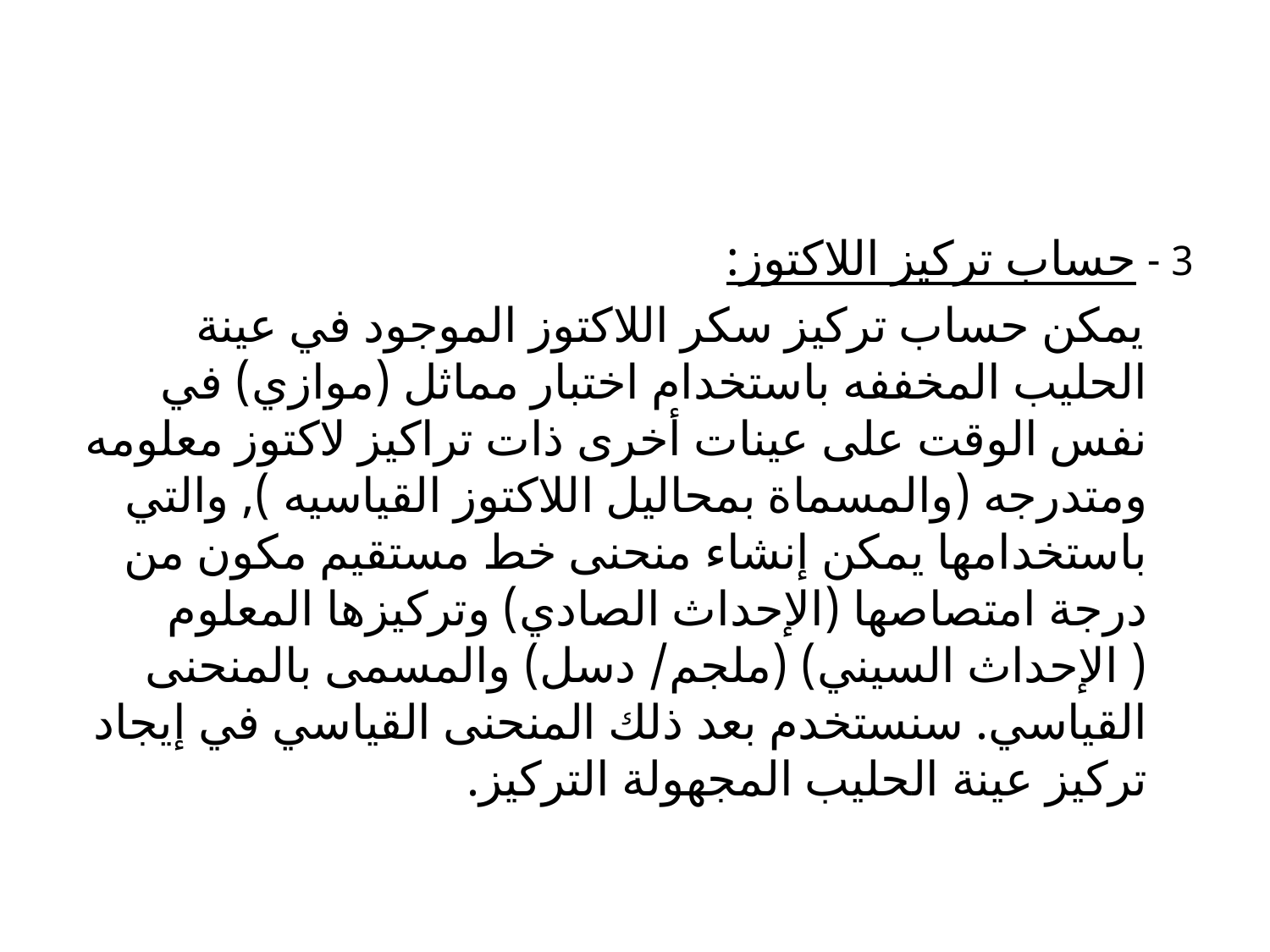

#
3 - حساب تركيز اللاكتوز:
    يمكن حساب تركيز سكر اللاكتوز الموجود في عينة الحليب المخففه باستخدام اختبار مماثل (موازي) في نفس الوقت على عينات أخرى ذات تراكيز لاكتوز معلومه ومتدرجه (والمسماة بمحاليل اللاكتوز القياسيه ), والتي باستخدامها يمكن إنشاء منحنى خط مستقيم مكون من درجة امتصاصها (الإحداث الصادي) وتركيزها المعلوم ( الإحداث السيني) (ملجم/ دسل) والمسمى بالمنحنى القياسي. سنستخدم بعد ذلك المنحنى القياسي في إيجاد تركيز عينة الحليب المجهولة التركيز.